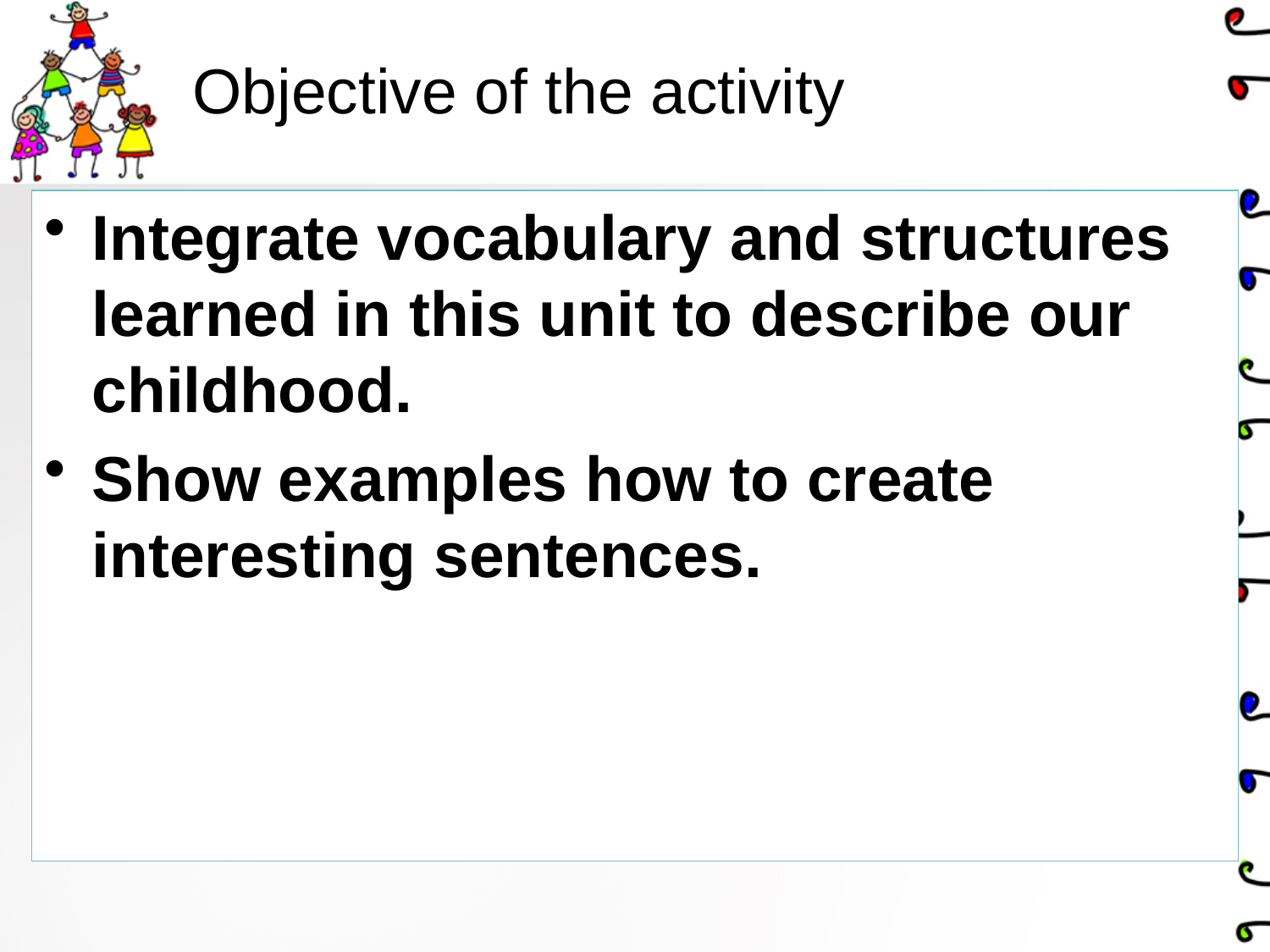

# Objective of the activity
Integrate vocabulary and structures learned in this unit to describe our childhood.
Show examples how to create interesting sentences.